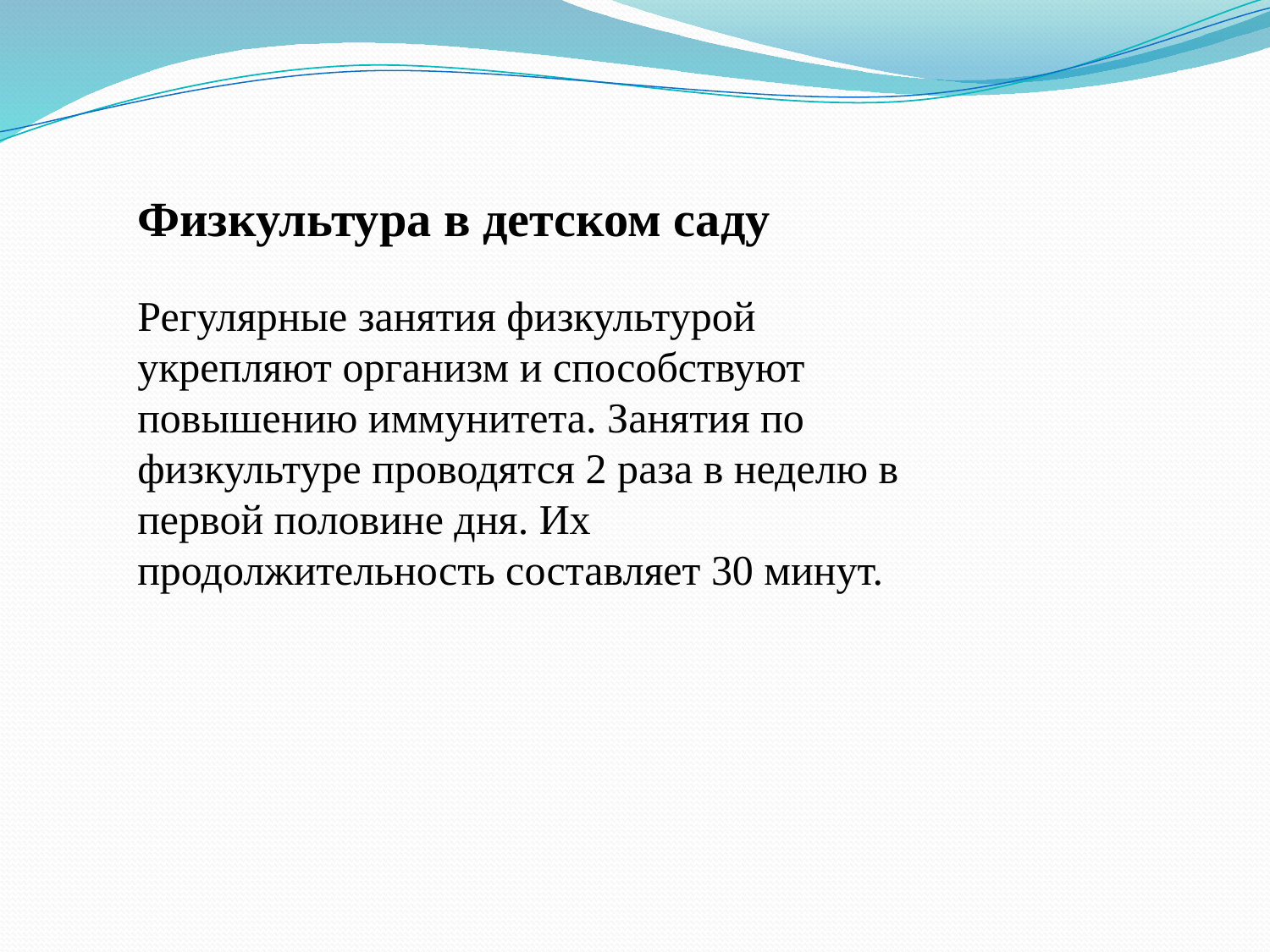

Физкультура в детском саду

Регулярные занятия физкультурой укрепляют организм и способствуют повышению иммунитета. Занятия по физкультуре проводятся 2 раза в неделю в первой половине дня. Их продолжительность составляет 30 минут.